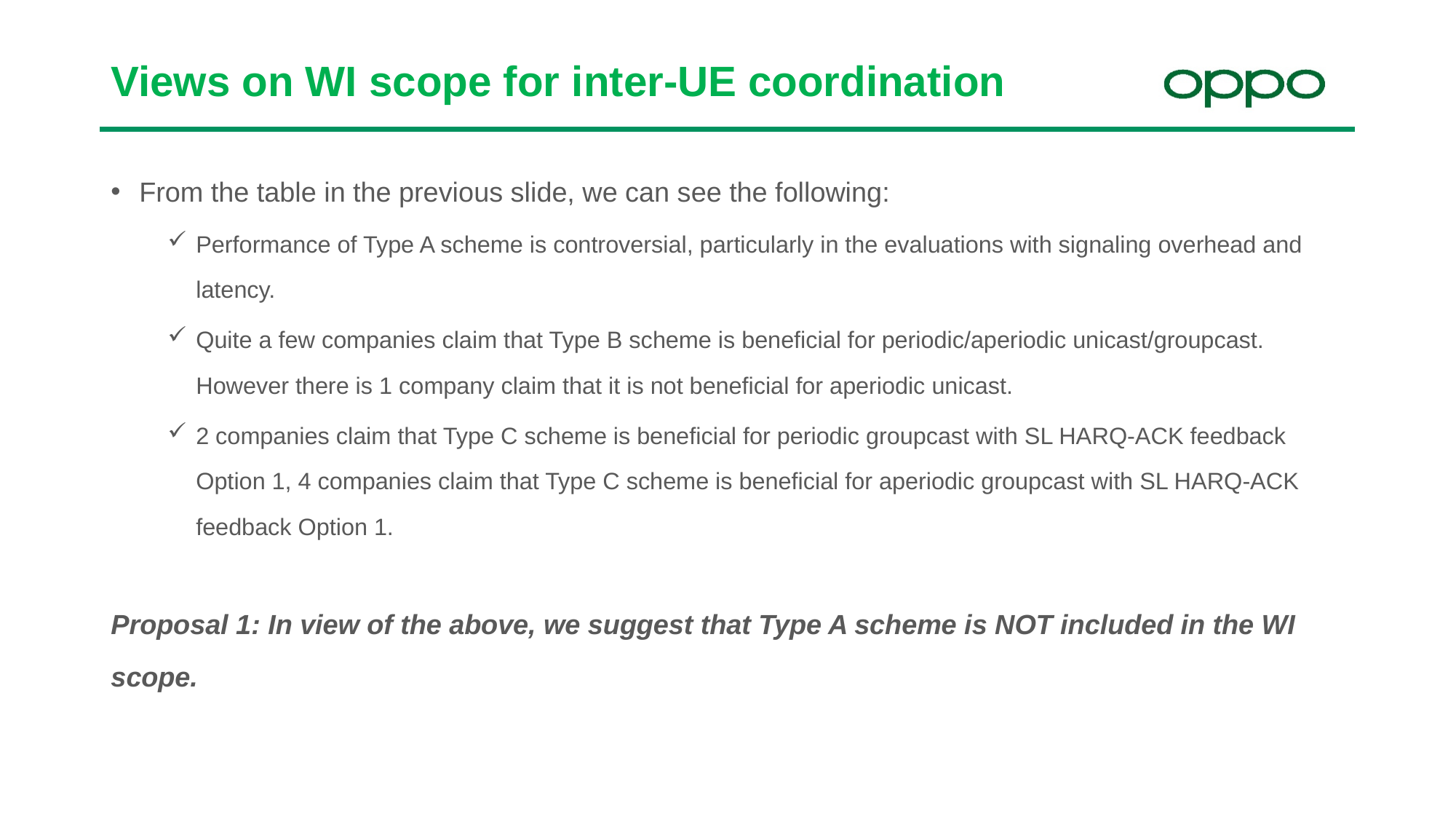

# Views on WI scope for inter-UE coordination
From the table in the previous slide, we can see the following:
Performance of Type A scheme is controversial, particularly in the evaluations with signaling overhead and latency.
Quite a few companies claim that Type B scheme is beneficial for periodic/aperiodic unicast/groupcast. However there is 1 company claim that it is not beneficial for aperiodic unicast.
2 companies claim that Type C scheme is beneficial for periodic groupcast with SL HARQ-ACK feedback Option 1, 4 companies claim that Type C scheme is beneficial for aperiodic groupcast with SL HARQ-ACK feedback Option 1.

Proposal 1: In view of the above, we suggest that Type A scheme is NOT included in the WI scope.